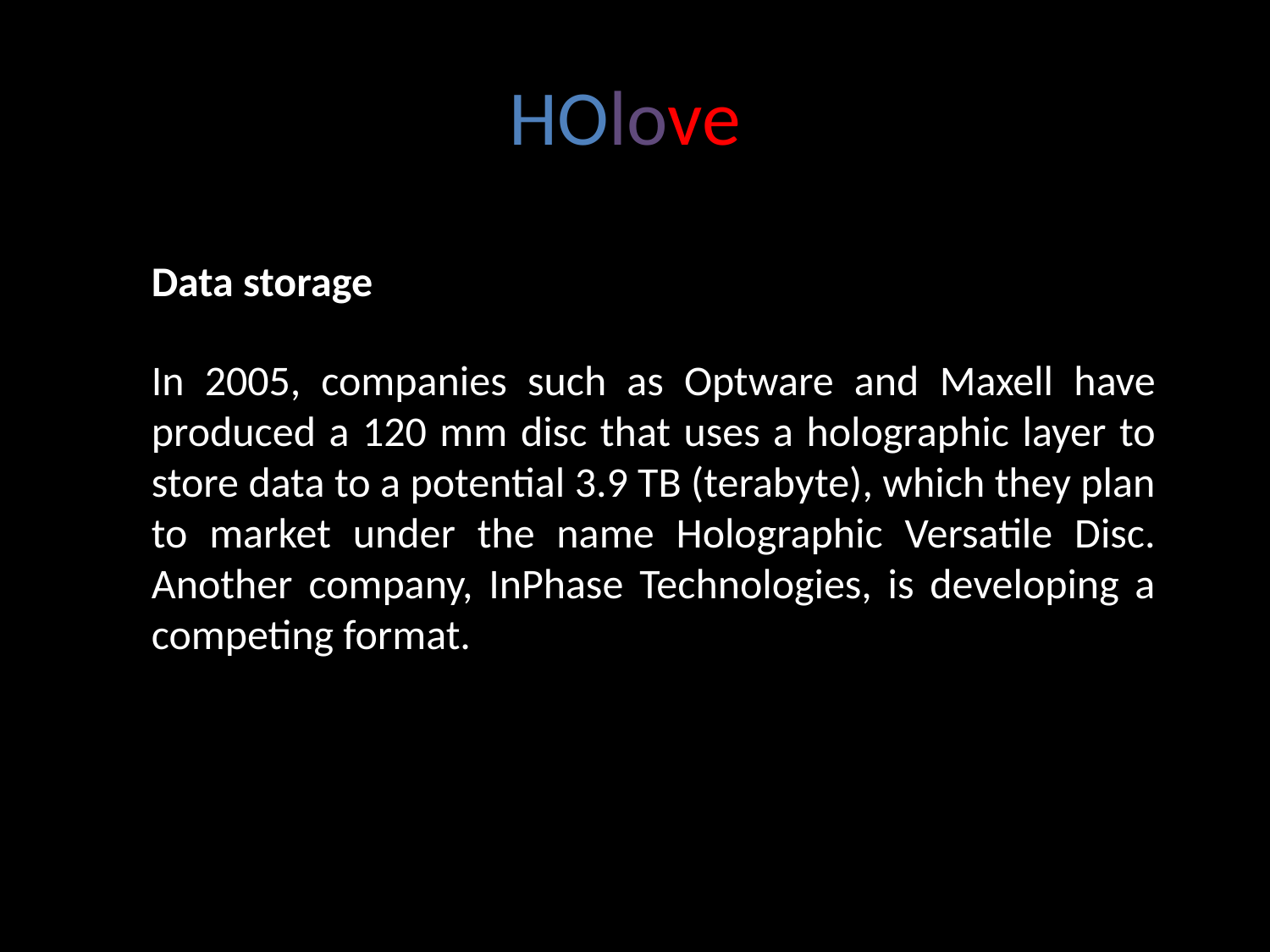

# HOlove
Data storage
In 2005, companies such as Optware and Maxell have produced a 120 mm disc that uses a holographic layer to store data to a potential 3.9 TB (terabyte), which they plan to market under the name Holographic Versatile Disc. Another company, InPhase Technologies, is developing a competing format.